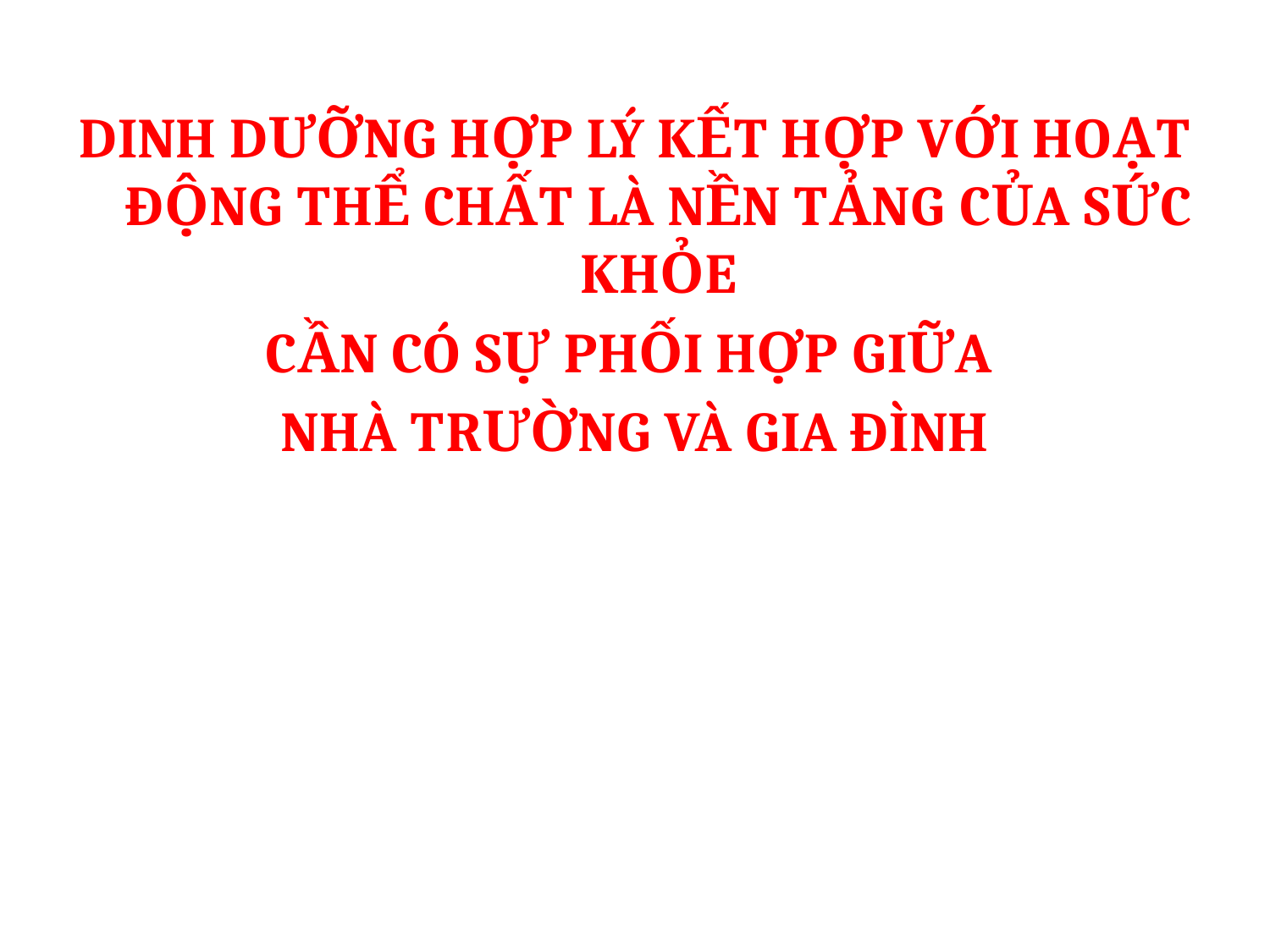

DINH DƯỠNG HỢP LÝ KẾT HỢP VỚI HOẠT ĐỘNG THỂ CHẤT LÀ NỀN TẢNG CỦA SỨC KHỎE
CẦN CÓ SỰ PHỐI HỢP GIỮA
NHÀ TRƯỜNG VÀ GIA ĐÌNH